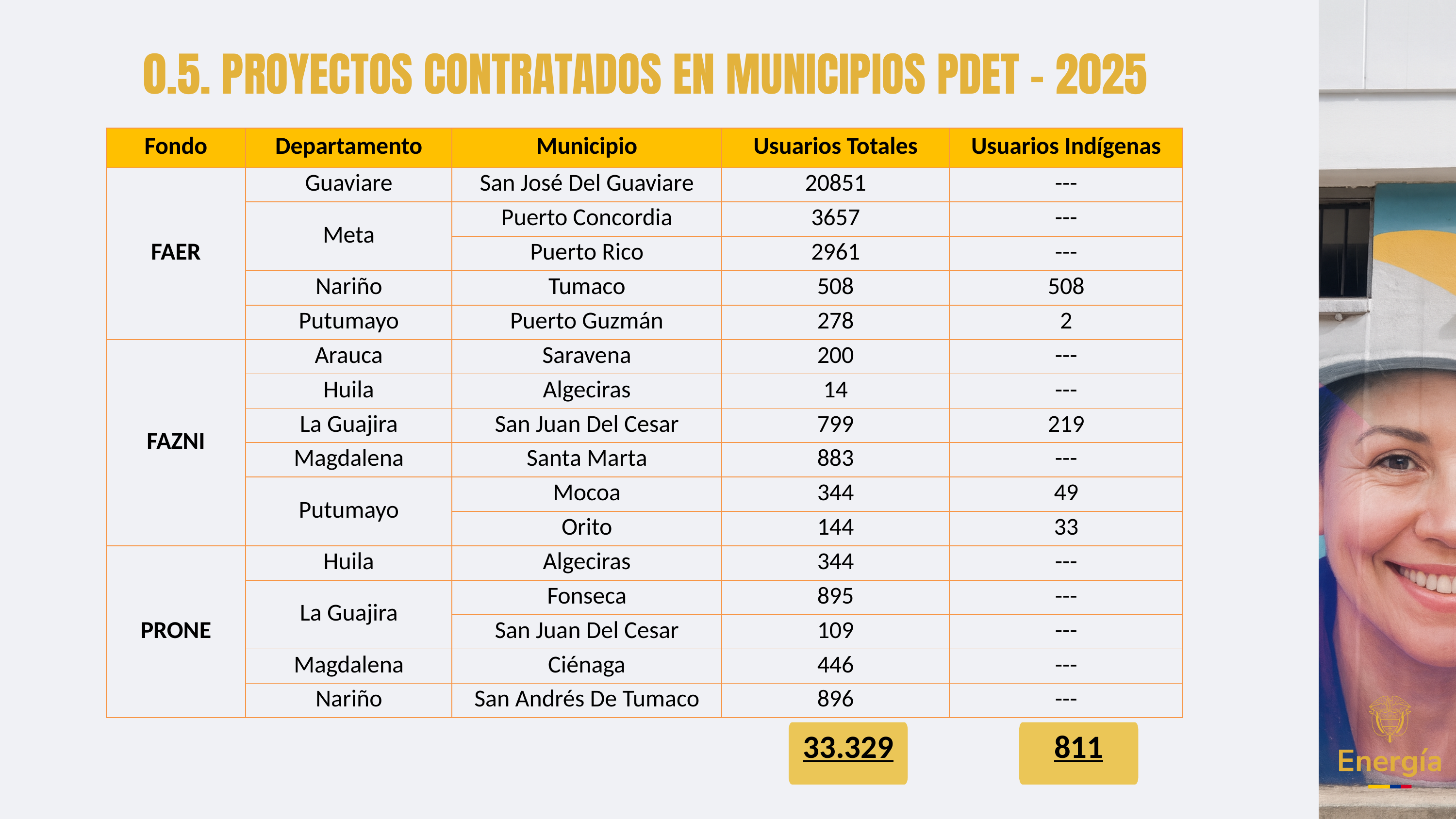

0.5. PROYECTOS CONTRATADOS EN MUNICIPIOS PDET - 2025

| Fondo | Departamento | Municipio | Usuarios Totales | Usuarios Indígenas |
| --- | --- | --- | --- | --- |
| FAER | Guaviare | San José Del Guaviare | 20851 | --- |
|  | Meta | Puerto Concordia | 3657 | --- |
|  |  | Puerto Rico | 2961 | --- |
|  | Nariño | Tumaco | 508 | 508 |
|  | Putumayo | Puerto Guzmán | 278 | 2 |
| FAZNI | Arauca | Saravena | 200 | --- |
|  | Huila | Algeciras | 14 | --- |
|  | La Guajira | San Juan Del Cesar | 799 | 219 |
|  | Magdalena | Santa Marta | 883 | --- |
|  | Putumayo | Mocoa | 344 | 49 |
|  |  | Orito | 144 | 33 |
| PRONE | Huila | Algeciras | 344 | --- |
|  | La Guajira | Fonseca | 895 | --- |
|  |  | San Juan Del Cesar | 109 | --- |
|  | Magdalena | Ciénaga | 446 | --- |
|  | Nariño | San Andrés De Tumaco | 896 | --- |

33.329
811